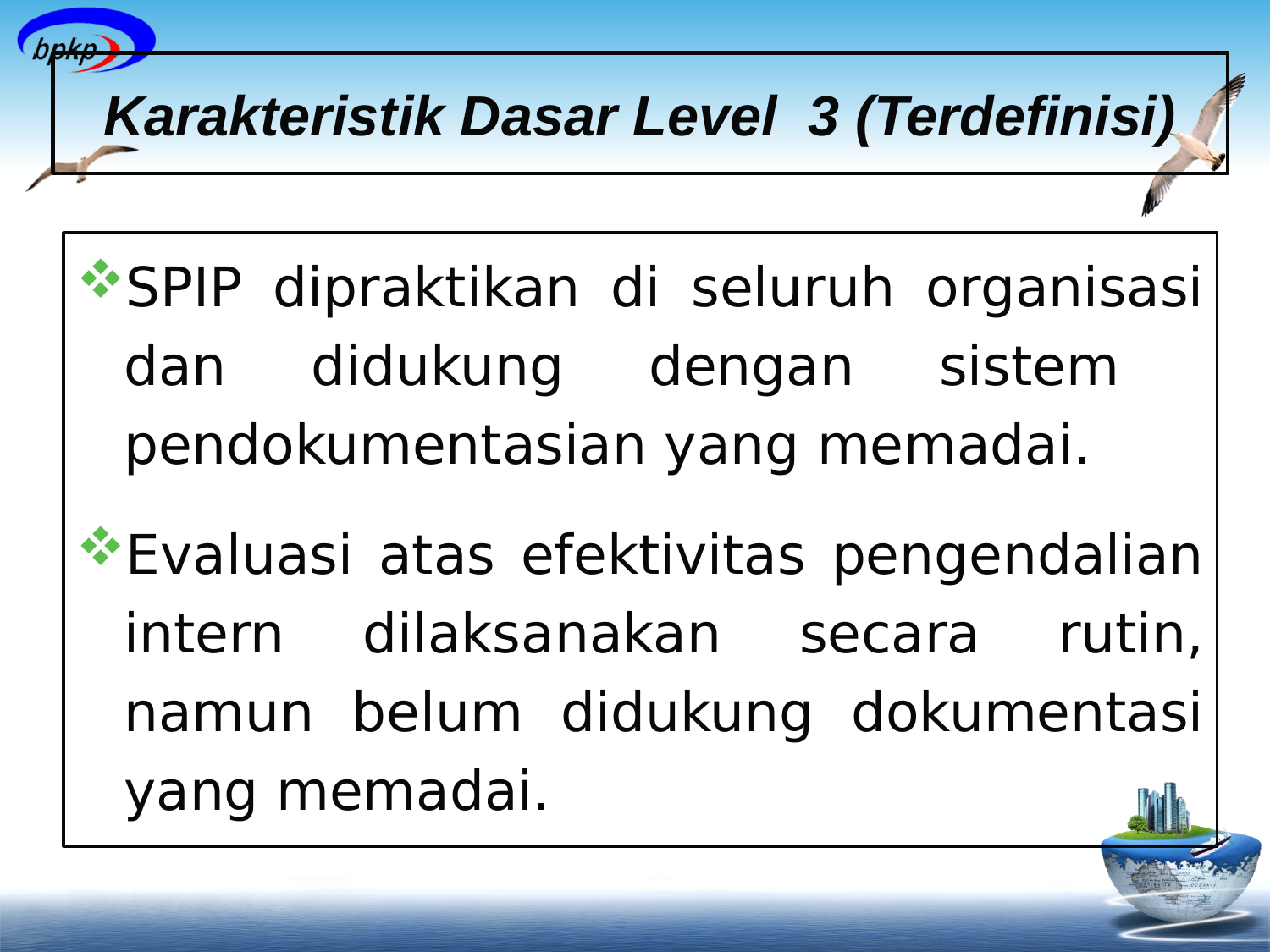

# Karakteristik Dasar Level  3 (Terdefinisi)
SPIP dipraktikan di seluruh organisasi dan didukung dengan sistem  pendokumentasian yang memadai.
Evaluasi atas efektivitas pengendalian intern dilaksanakan secara rutin, namun belum didukung dokumentasi yang memadai.